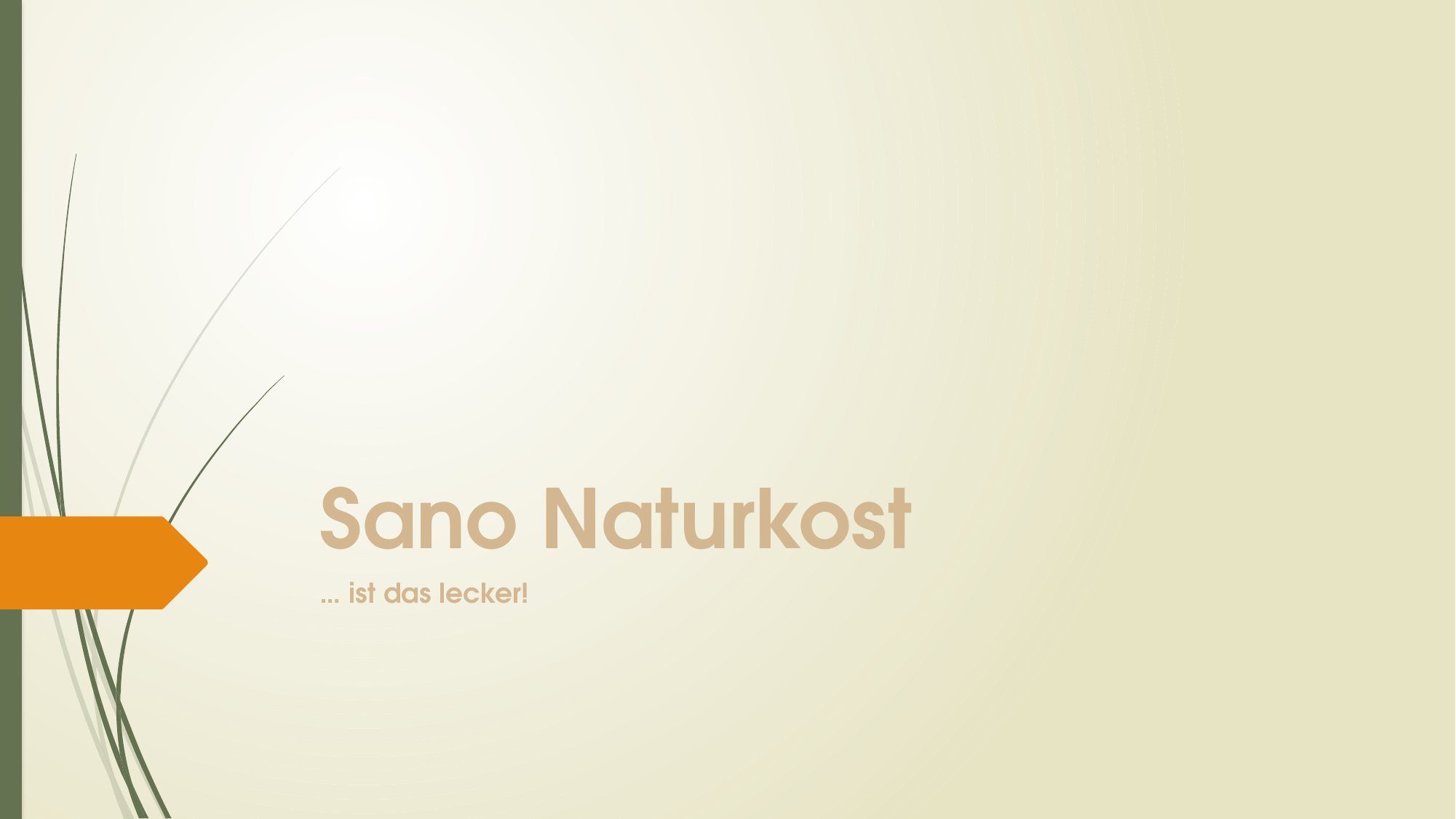

# Sano Naturkost
… ist das lecker!